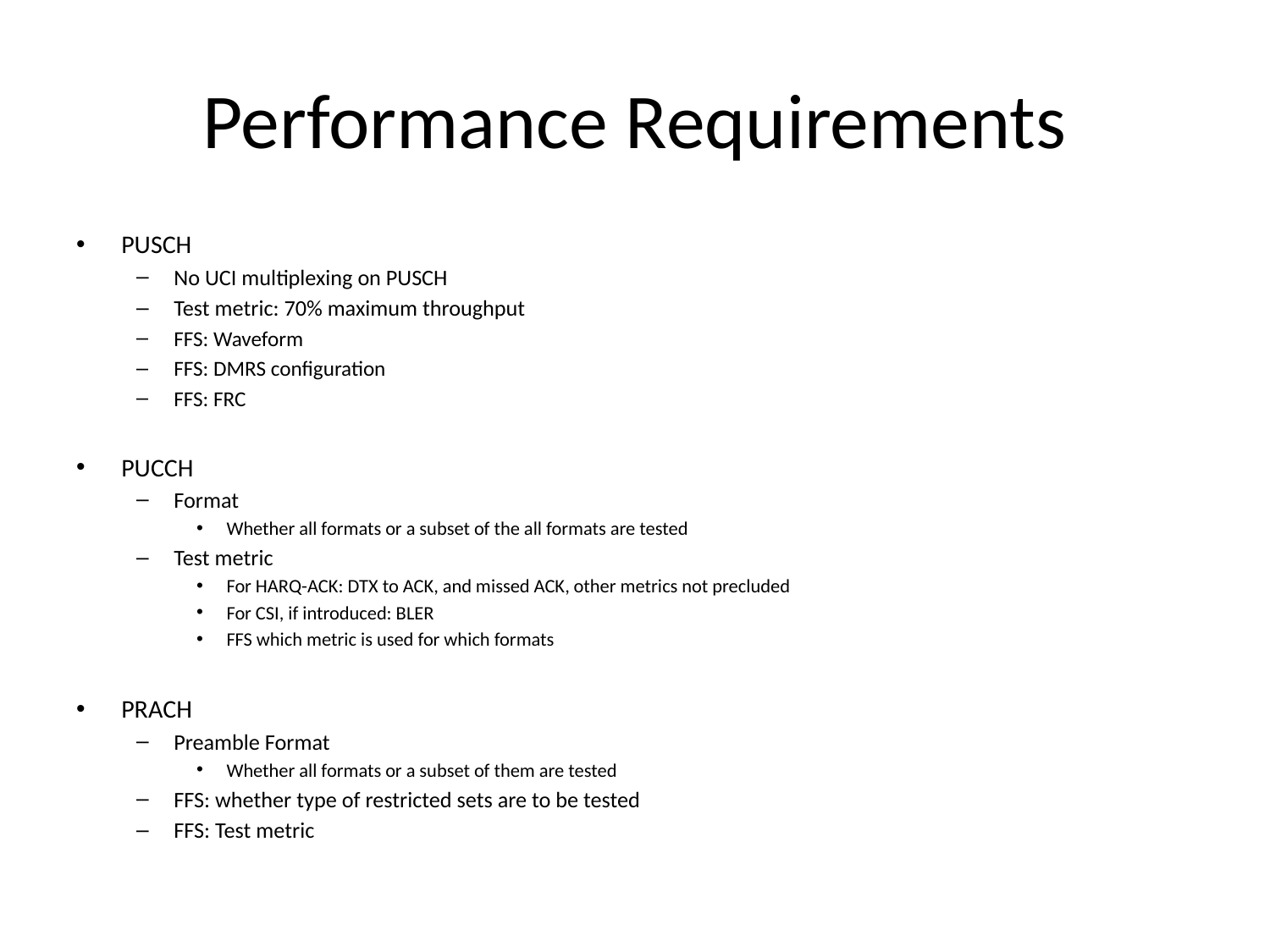

# Performance Requirements
PUSCH
No UCI multiplexing on PUSCH
Test metric: 70% maximum throughput
FFS: Waveform
FFS: DMRS configuration
FFS: FRC

PUCCH
Format
Whether all formats or a subset of the all formats are tested
Test metric
For HARQ-ACK: DTX to ACK, and missed ACK, other metrics not precluded
For CSI, if introduced: BLER
FFS which metric is used for which formats

PRACH
Preamble Format
Whether all formats or a subset of them are tested
FFS: whether type of restricted sets are to be tested
FFS: Test metric